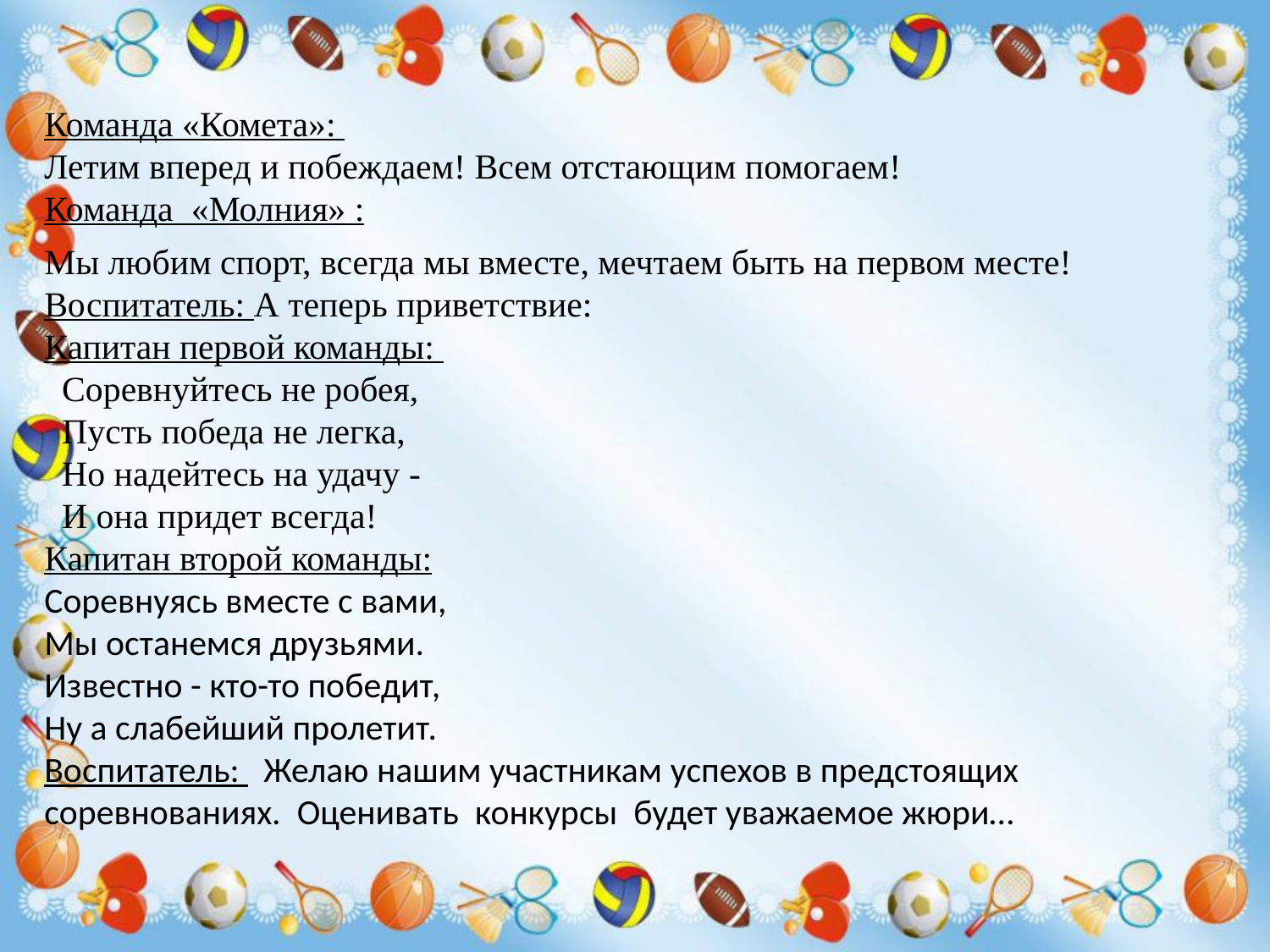

Команда «Комета»:
Летим вперед и побеждаем! Всем отстающим помогаем!
Команда  «Молния» :

Мы любим спорт, всегда мы вместе, мечтаем быть на первом месте!
Воспитатель: А теперь приветствие:
Капитан первой команды:
  Соревнуйтесь не робея,
  Пусть победа не легка,
  Но надейтесь на удачу -
  И она придет всегда!
Капитан второй команды:
Соревнуясь вместе с вами,
Мы останемся друзьями.
Известно - кто-то победит,
Ну а слабейший пролетит.
Воспитатель:   Желаю нашим участникам успехов в предстоящих соревнованиях.  Оценивать  конкурсы  будет уважаемое жюри…